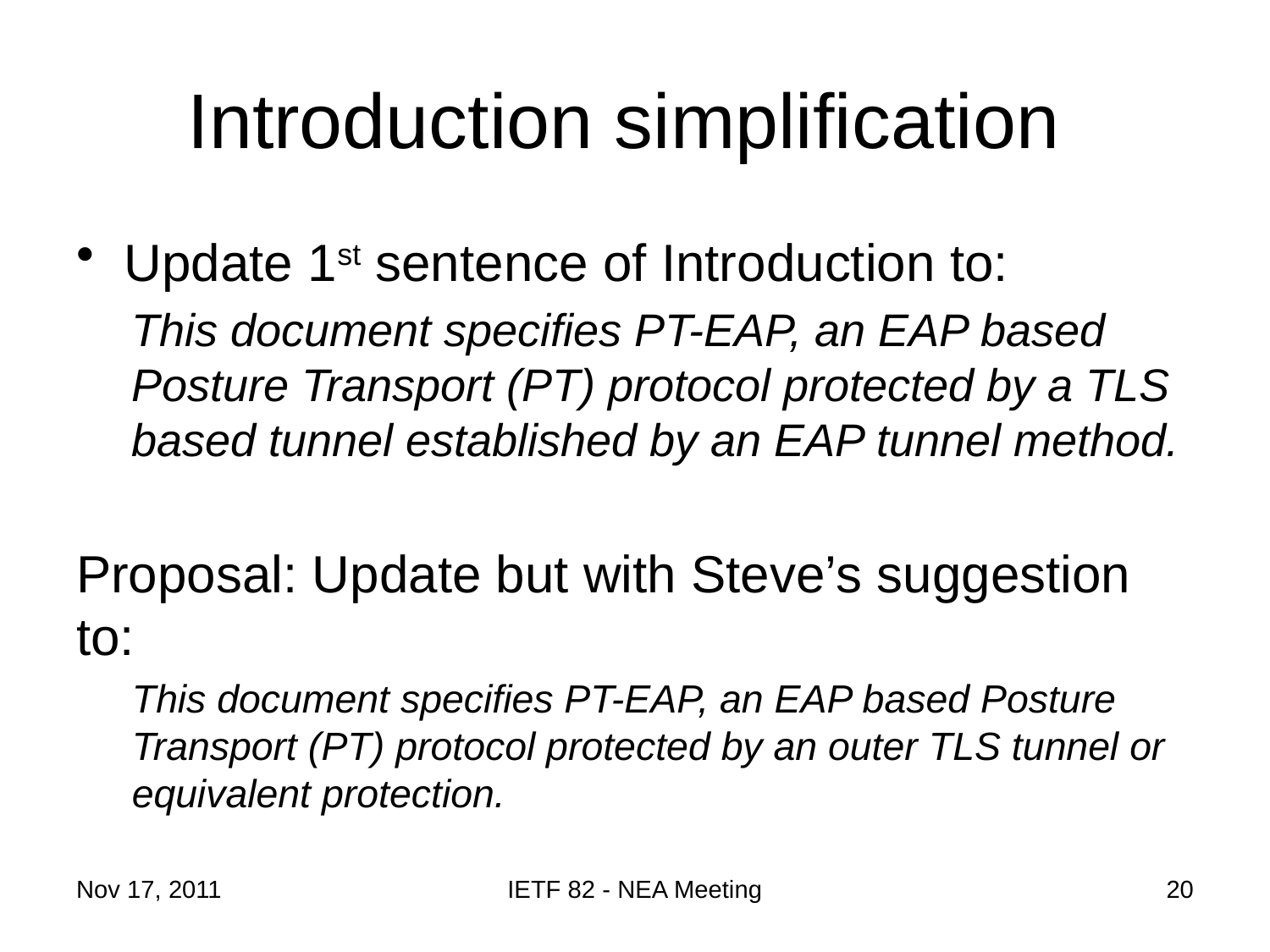

# Introduction simplification
Update 1st sentence of Introduction to:
This document specifies PT-EAP, an EAP based Posture Transport (PT) protocol protected by a TLS based tunnel established by an EAP tunnel method.

Proposal: Update but with Steve’s suggestion to:
This document specifies PT-EAP, an EAP based Posture Transport (PT) protocol protected by an outer TLS tunnel or equivalent protection.

Nov 17, 2011
IETF 82 - NEA Meeting
20